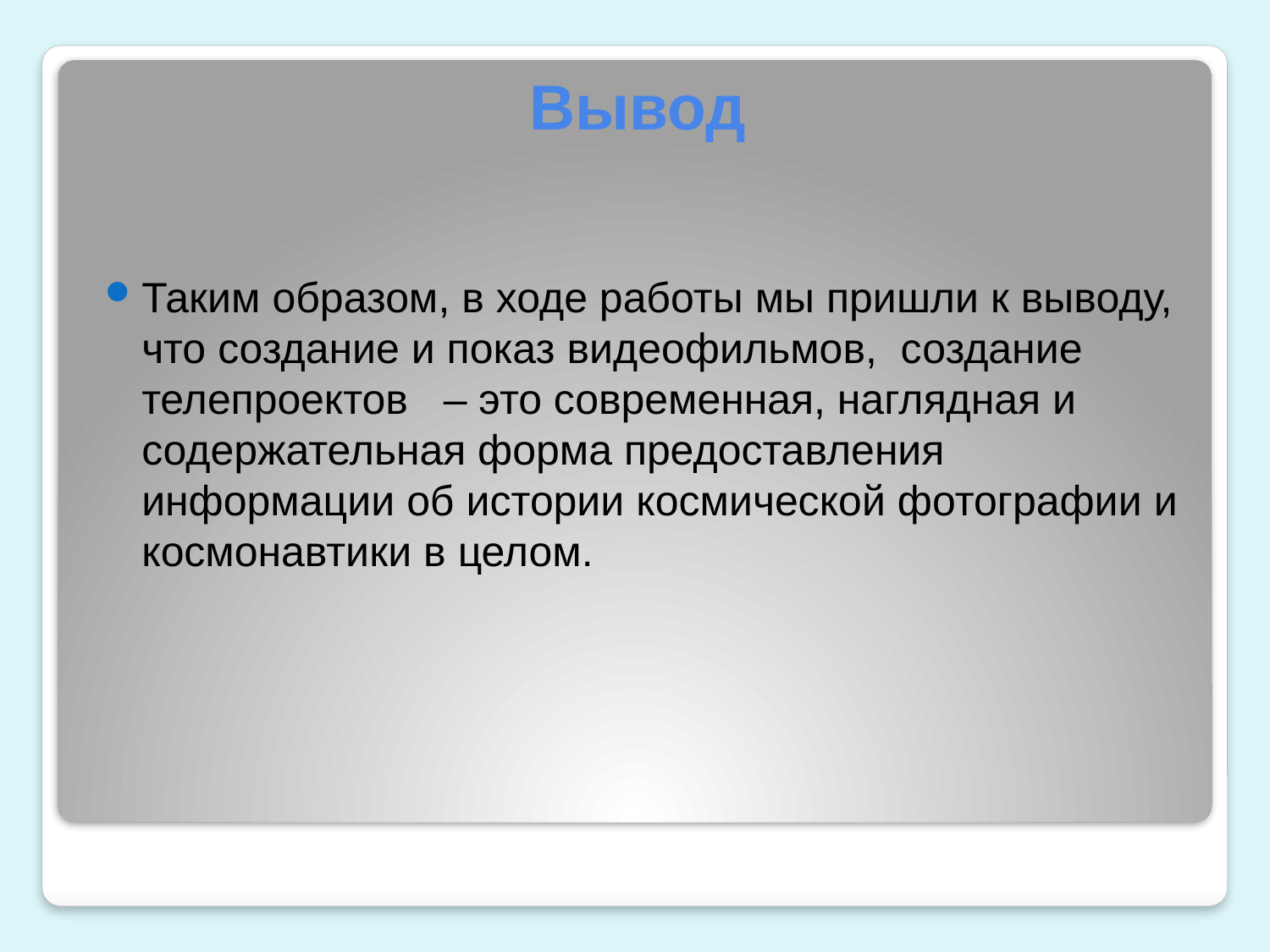

# Вывод
Таким образом, в ходе работы мы пришли к выводу, что создание и показ видеофильмов,  создание телепроектов   – это современная, наглядная и содержательная форма предоставления информации об истории космической фотографии и космонавтики в целом.